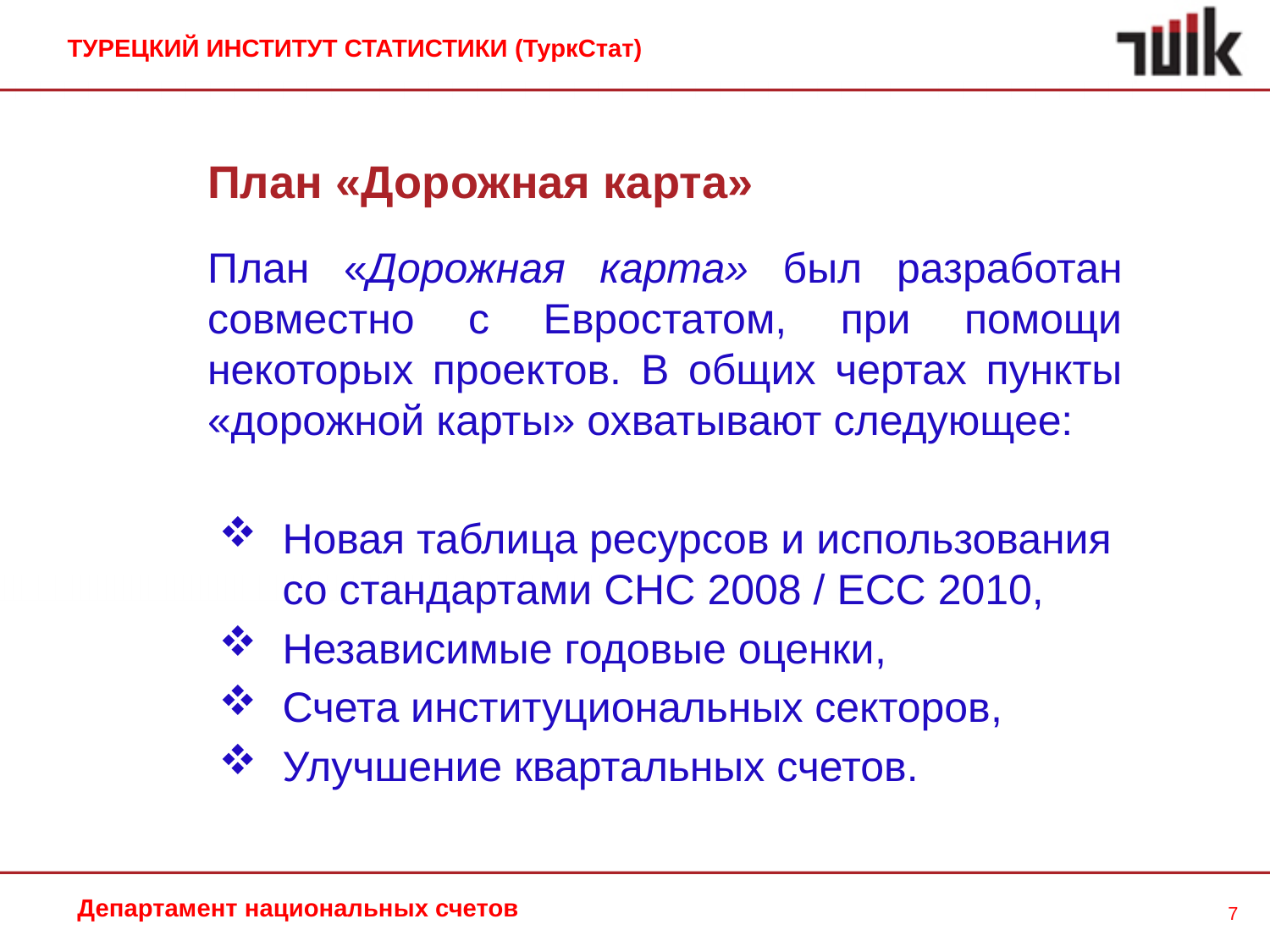

ТУРЕЦКИЙ ИНСТИТУТ СТАТИСТИКИ (ТуркСтат)
План «Дорожная карта»

План «Дорожная карта» был разработан совместно с Евростатом, при помощи некоторых проектов. В общих чертах пункты «дорожной карты» охватывают следующее:

Новая таблица ресурсов и использования со стандартами СНС 2008 / ЕСС 2010,
Независимые годовые оценки,
Счета институциональных секторов,
Улучшение квартальных счетов.
Департамент национальных счетов
7